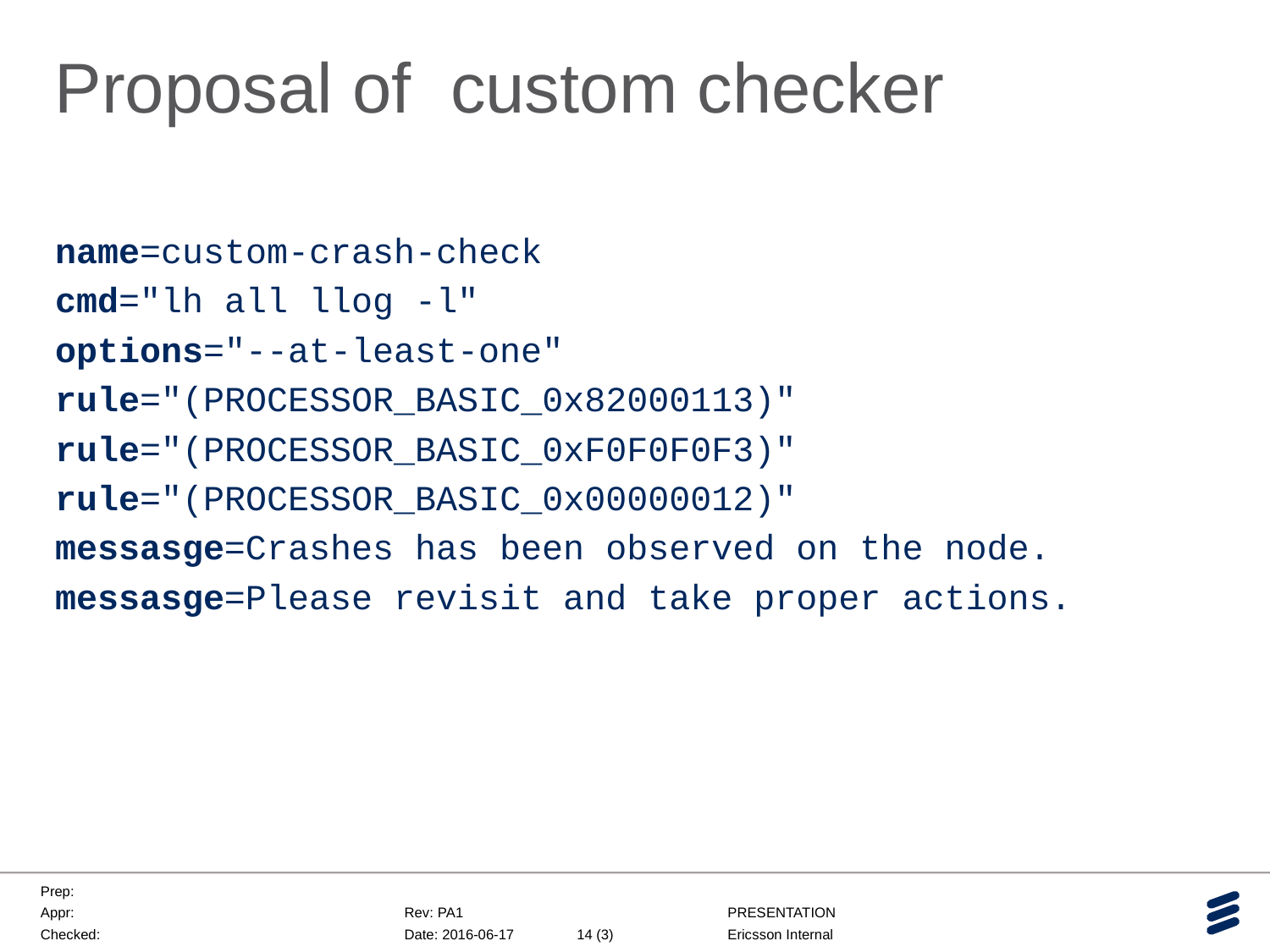

# Proposal of  custom checker
name=custom-crash-check
cmd="lh all llog -l"
options="--at-least-one"
rule="(PROCESSOR_BASIC_0x82000113)"
rule="(PROCESSOR_BASIC_0xF0F0F0F3)"
rule="(PROCESSOR_BASIC_0x00000012)"
messasge=Crashes has been observed on the node.
messasge=Please revisit and take proper actions.